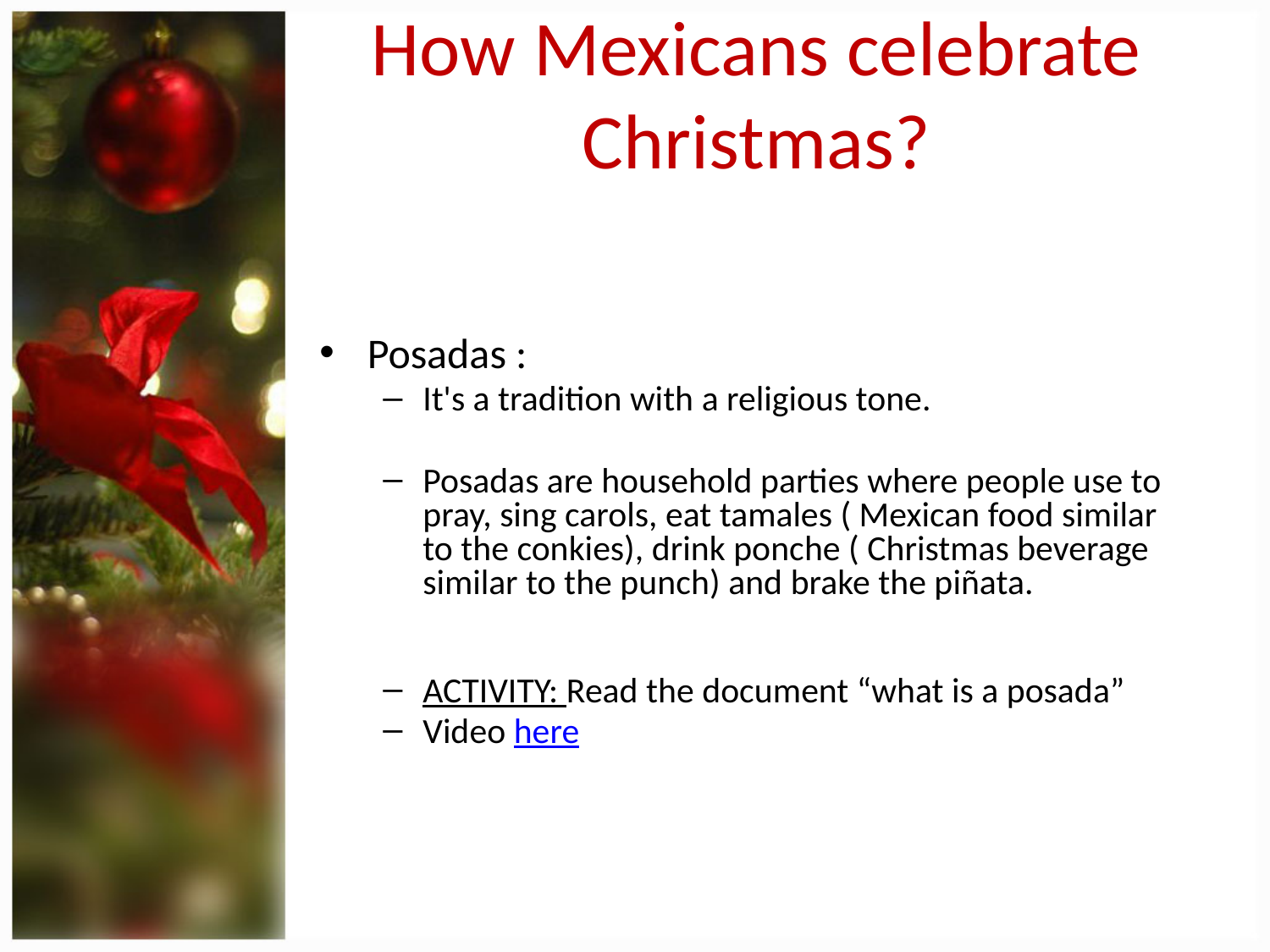

# How Mexicans celebrate Christmas?

Posadas :
It's a tradition with a religious tone.

Posadas are household parties where people use to pray, sing carols, eat tamales ( Mexican food similar to the conkies), drink ponche ( Christmas beverage similar to the punch) and brake the piñata.

ACTIVITY: Read the document “what is a posada”
Video here